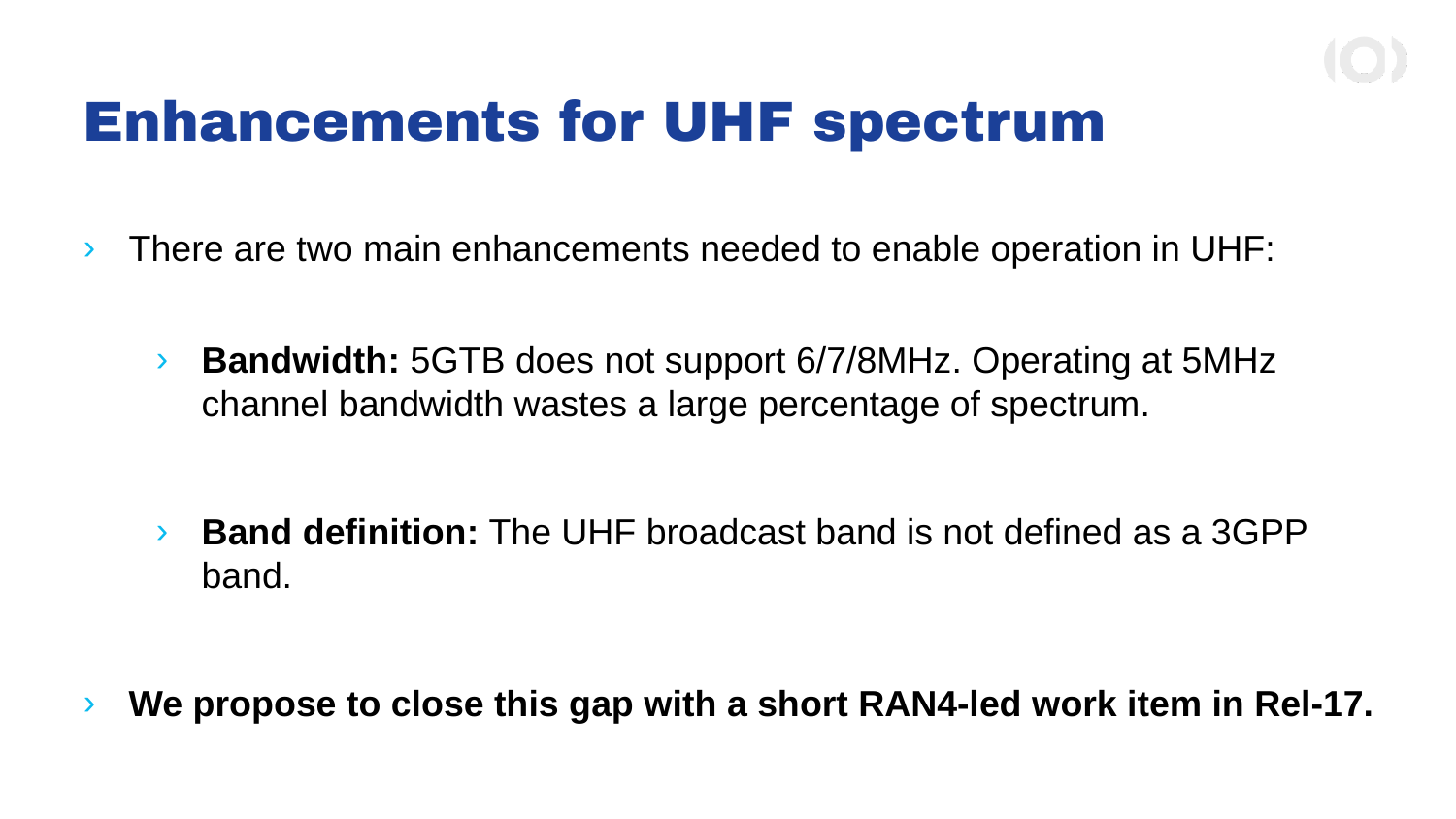

# Enhancements for UHF spectrum
There are two main enhancements needed to enable operation in UHF:

Bandwidth: 5GTB does not support 6/7/8MHz. Operating at 5MHz channel bandwidth wastes a large percentage of spectrum.

Band definition: The UHF broadcast band is not defined as a 3GPP band.

We propose to close this gap with a short RAN4-led work item in Rel-17.